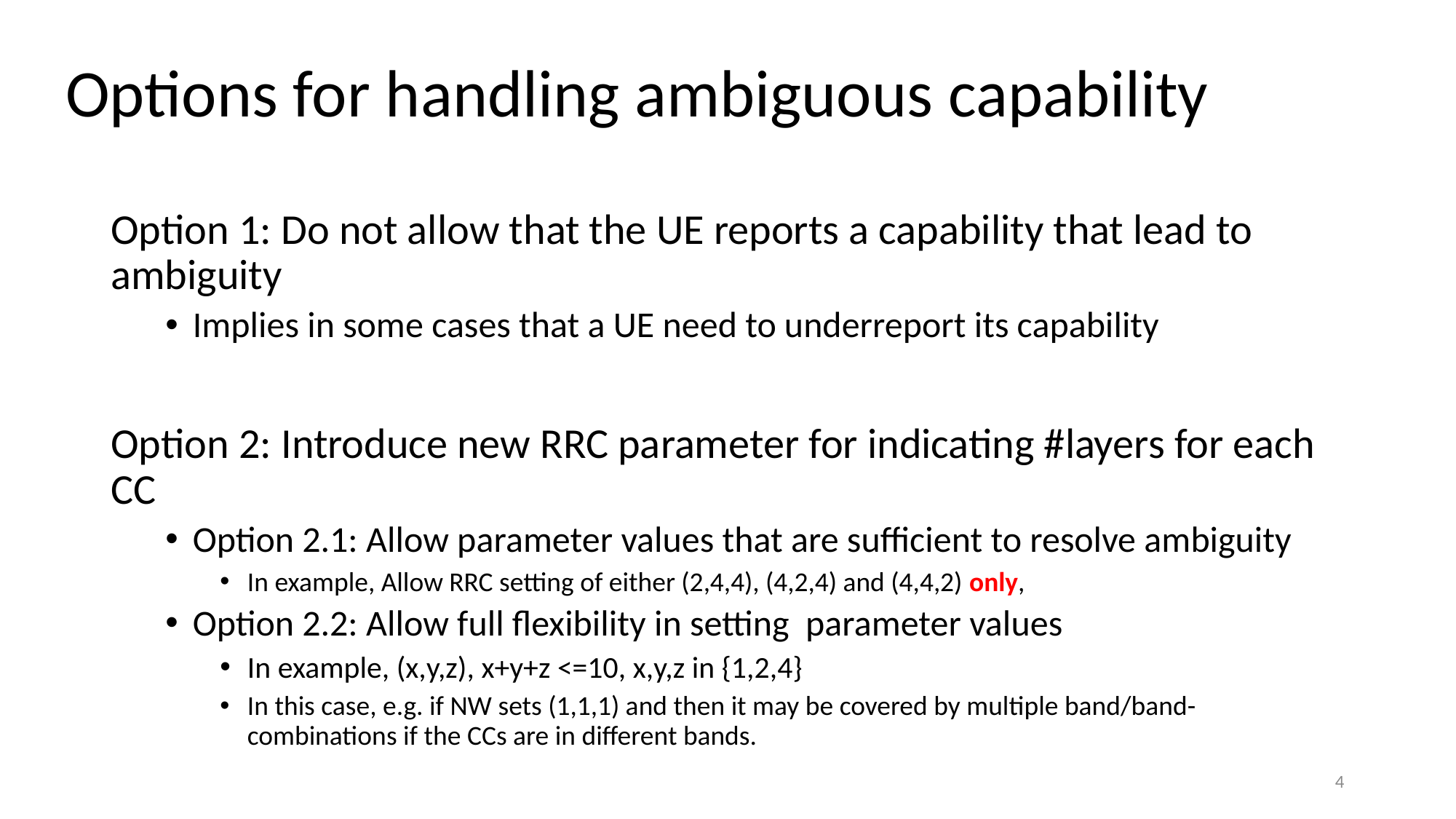

# Options for handling ambiguous capability
Option 1: Do not allow that the UE reports a capability that lead to ambiguity
Implies in some cases that a UE need to underreport its capability

Option 2: Introduce new RRC parameter for indicating #layers for each CC
Option 2.1: Allow parameter values that are sufficient to resolve ambiguity
In example, Allow RRC setting of either (2,4,4), (4,2,4) and (4,4,2) only,
Option 2.2: Allow full flexibility in setting  parameter values
In example, (x,y,z), x+y+z <=10, x,y,z in {1,2,4}
In this case, e.g. if NW sets (1,1,1) and then it may be covered by multiple band/band-combinations if the CCs are in different bands.
4